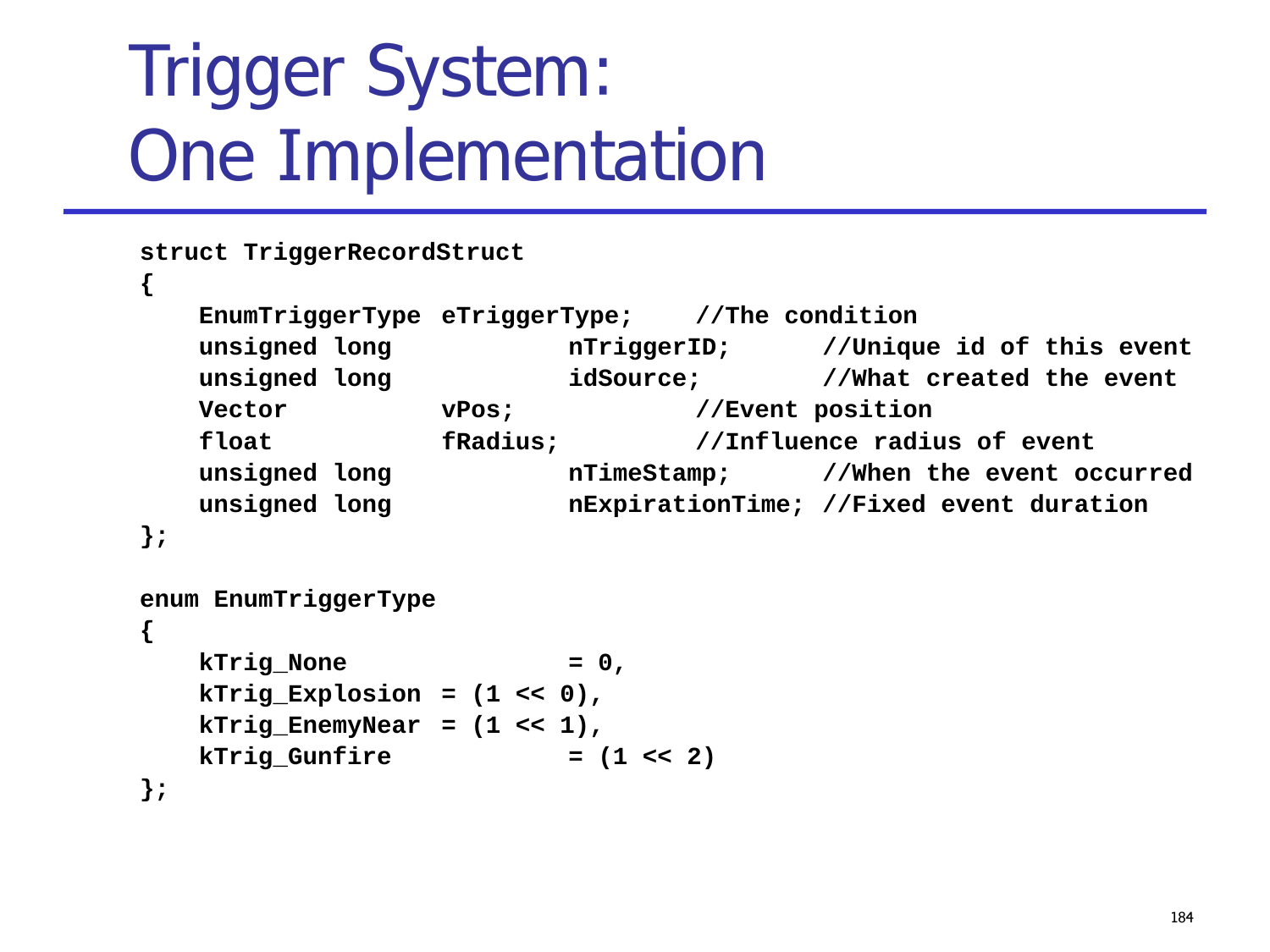

# Trigger System: One Implementation
struct TriggerRecordStruct
{
    EnumTriggerType	eTriggerType;	//The condition
    unsigned long		nTriggerID;	//Unique id of this event
    unsigned long		idSource;	//What created the event
    Vector		vPos;		//Event position
    float		fRadius;		//Influence radius of event
    unsigned long		nTimeStamp;	//When the event occurred
    unsigned long		nExpirationTime;	//Fixed event duration
};

enum EnumTriggerType
{
    kTrig_None		= 0,
    kTrig_Explosion	= (1 << 0),
    kTrig_EnemyNear	= (1 << 1),
    kTrig_Gunfire		= (1 << 2)
};
184